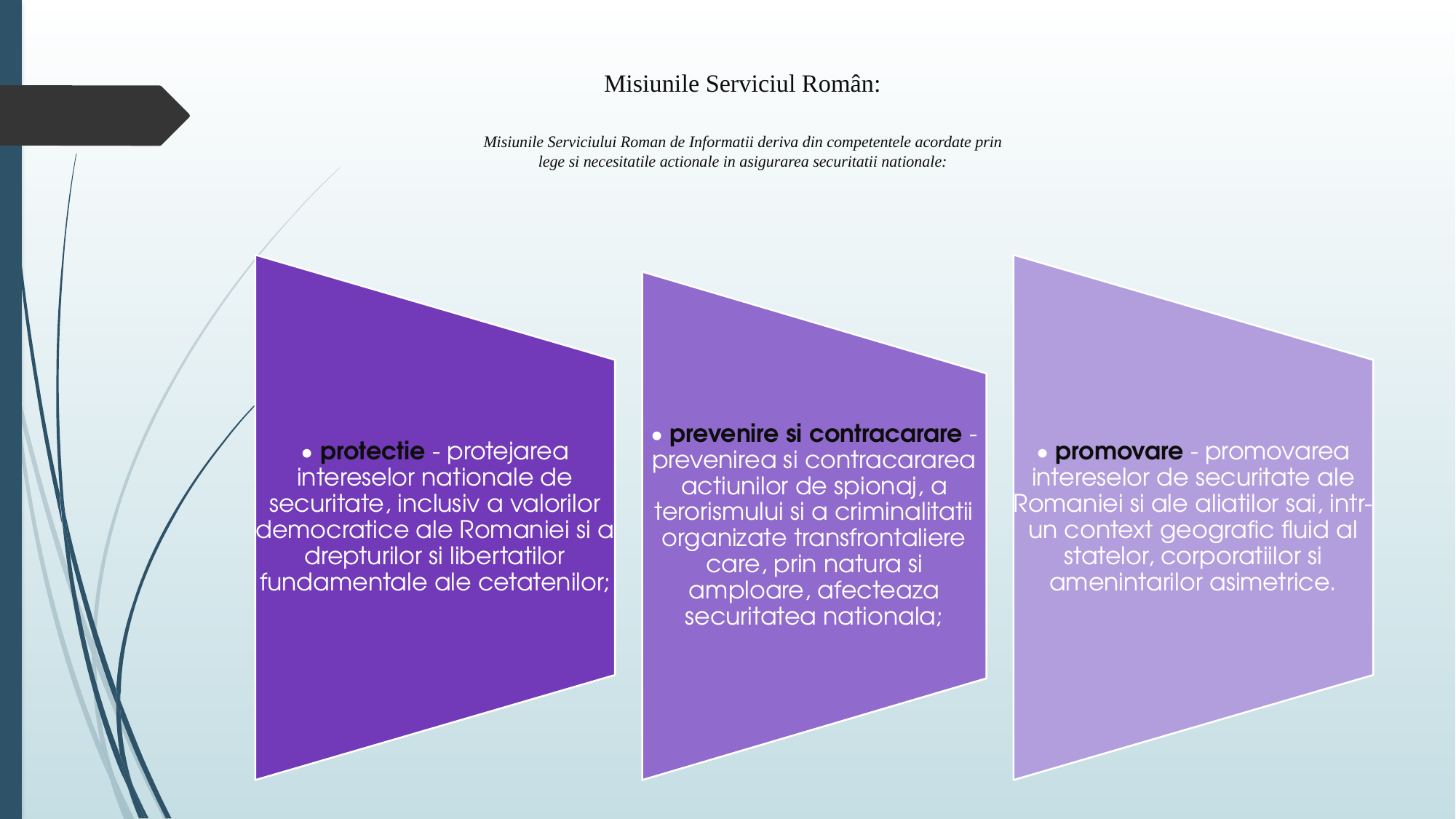

# Misiunile Serviciul Român: Misiunile Serviciului Roman de Informatii deriva din competentele acordate prin lege si necesitatile actionale in asigurarea securitatii nationale:
• protectie - protejarea intereselor nationale de securitate, inclusiv a valorilor democratice ale Romaniei si a drepturilor si libertatilor fundamentale ale cetatenilor;
• prevenire si contracarare - prevenirea si contracararea actiunilor de spionaj, a terorismului si a criminalitatii organizate transfrontaliere care, prin natura si amploare, afecteaza securitatea nationala;
• promovare - promovarea intereselor de securitate ale Romaniei si ale aliatilor sai, intr-un context geografic fluid al statelor, corporatiilor si amenintarilor asimetrice.